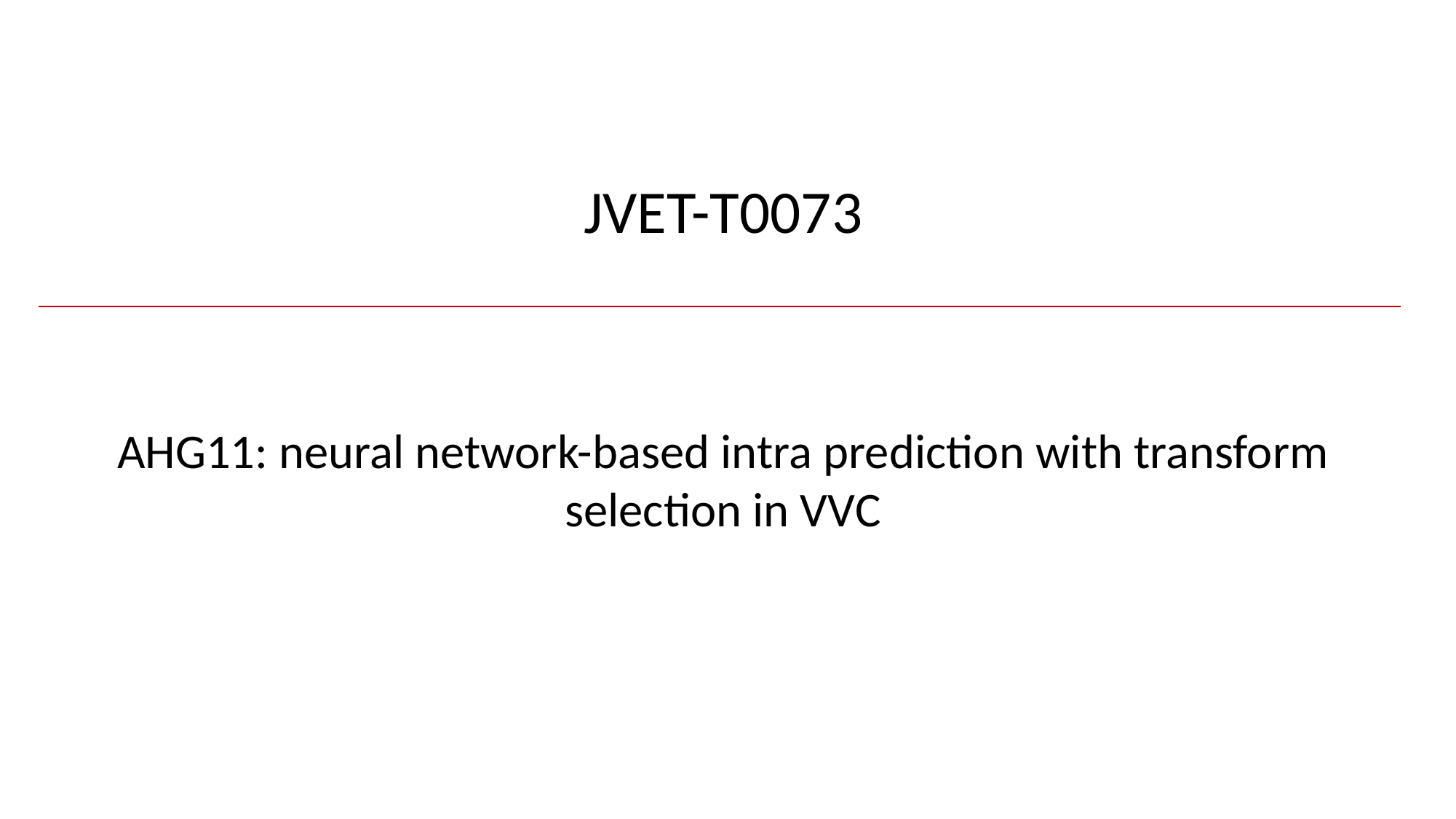

JVET-T0073

AHG11: neural network-based intra prediction with transform selection in VVC